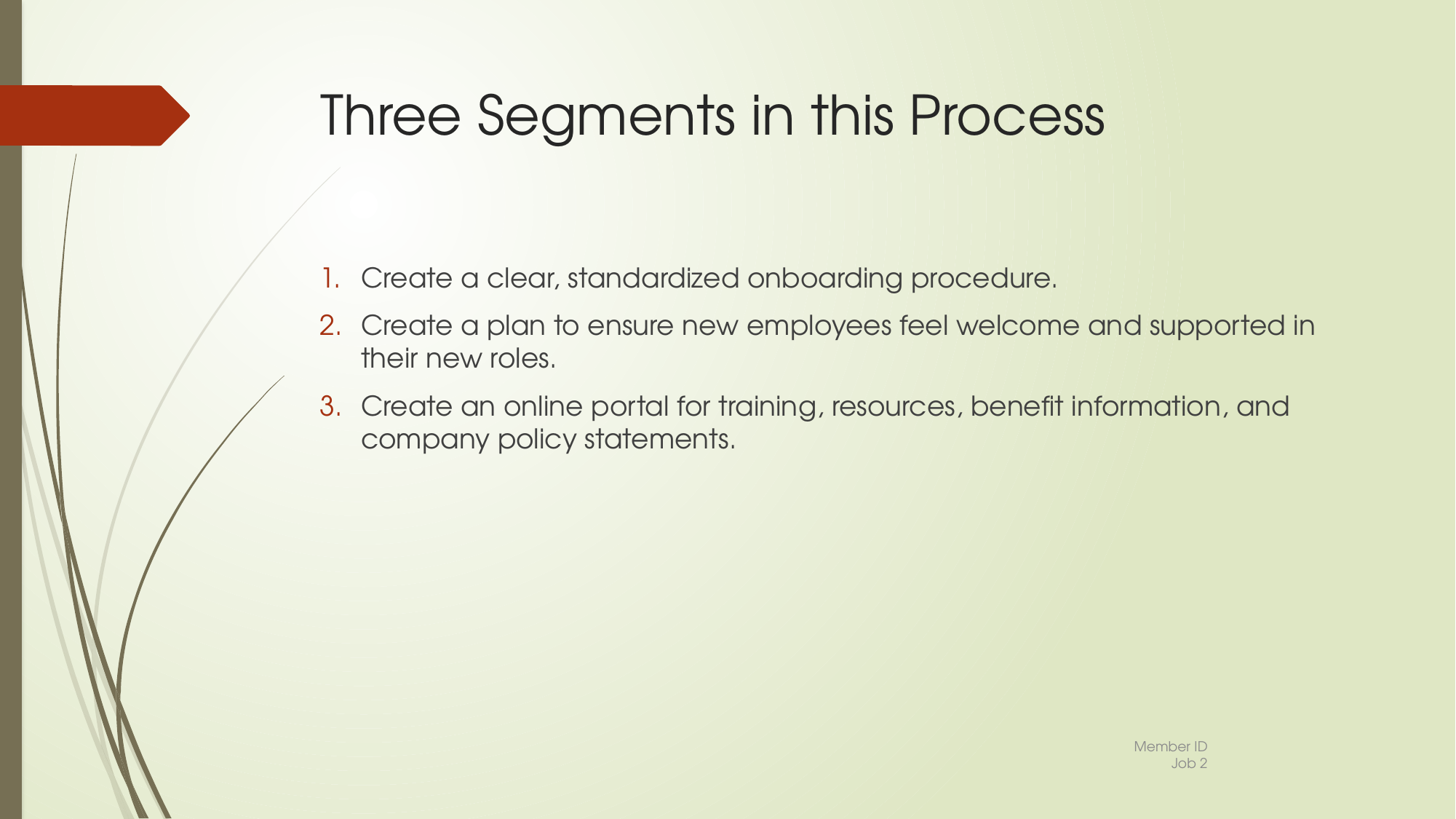

# Three Segments in this Process
Create a clear, standardized onboarding procedure.
Create a plan to ensure new employees feel welcome and supported in their new roles.
Create an online portal for training, resources, benefit information, and company policy statements.
Member ID
Job 2